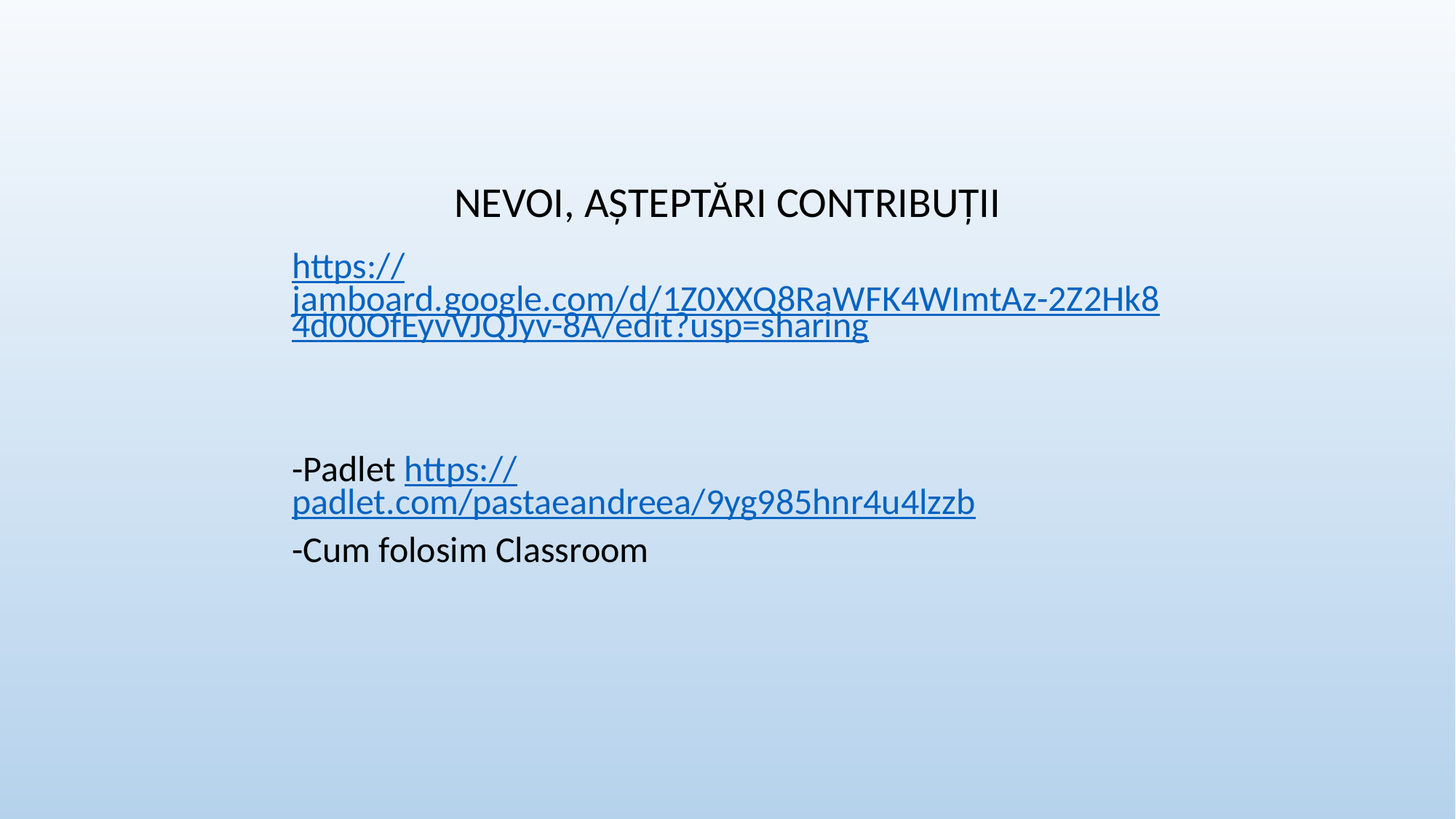

# NEVOI, AȘTEPTĂRI CONTRIBUȚII
https://jamboard.google.com/d/1Z0XXQ8RaWFK4WImtAz-2Z2Hk84d00OfEyvVJQJyv-8A/edit?usp=sharing

-Padlet https://padlet.com/pastaeandreea/9yg985hnr4u4lzzb
-Cum folosim Classroom